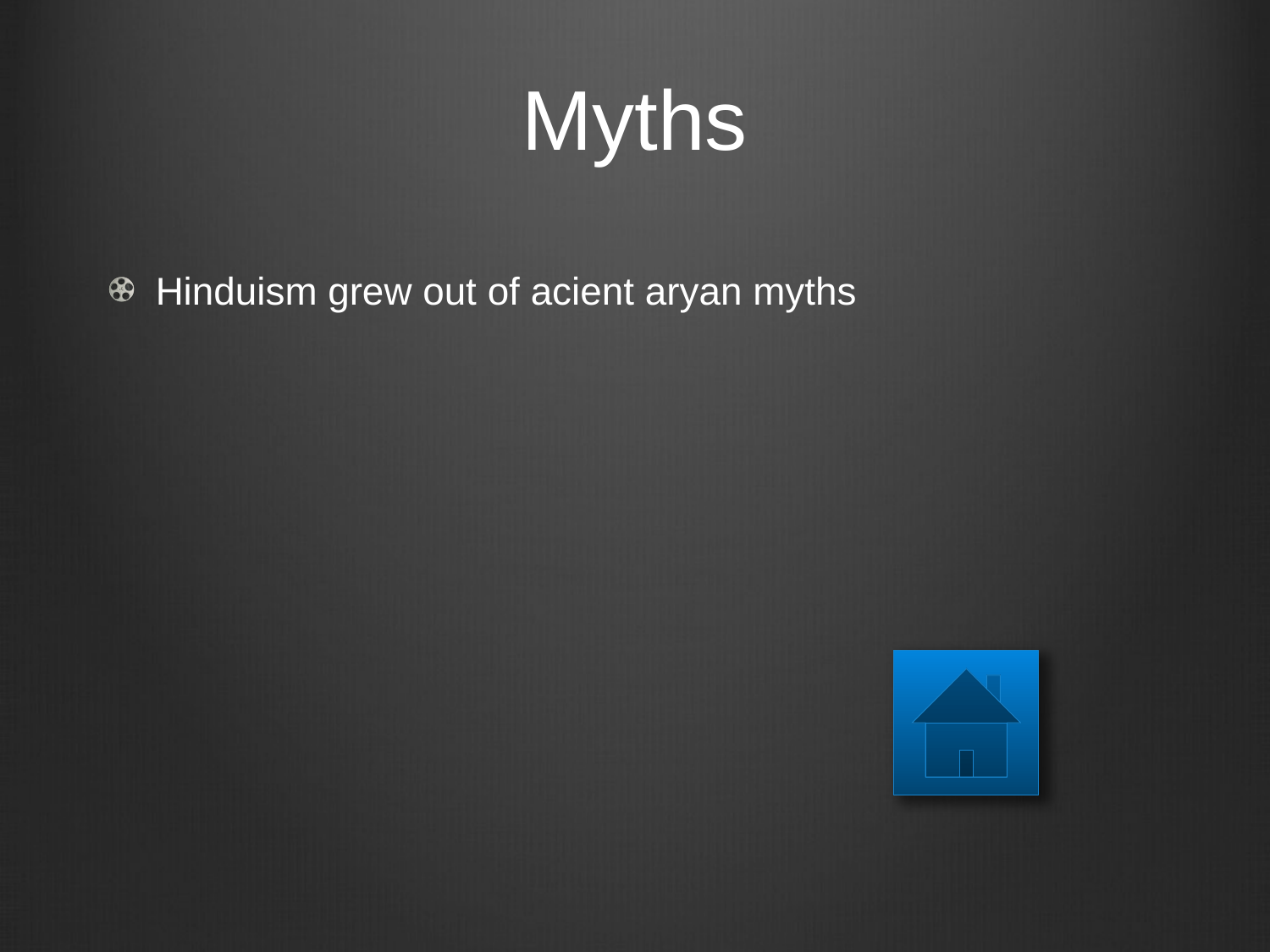

# Myths
Hinduism grew out of acient aryan myths